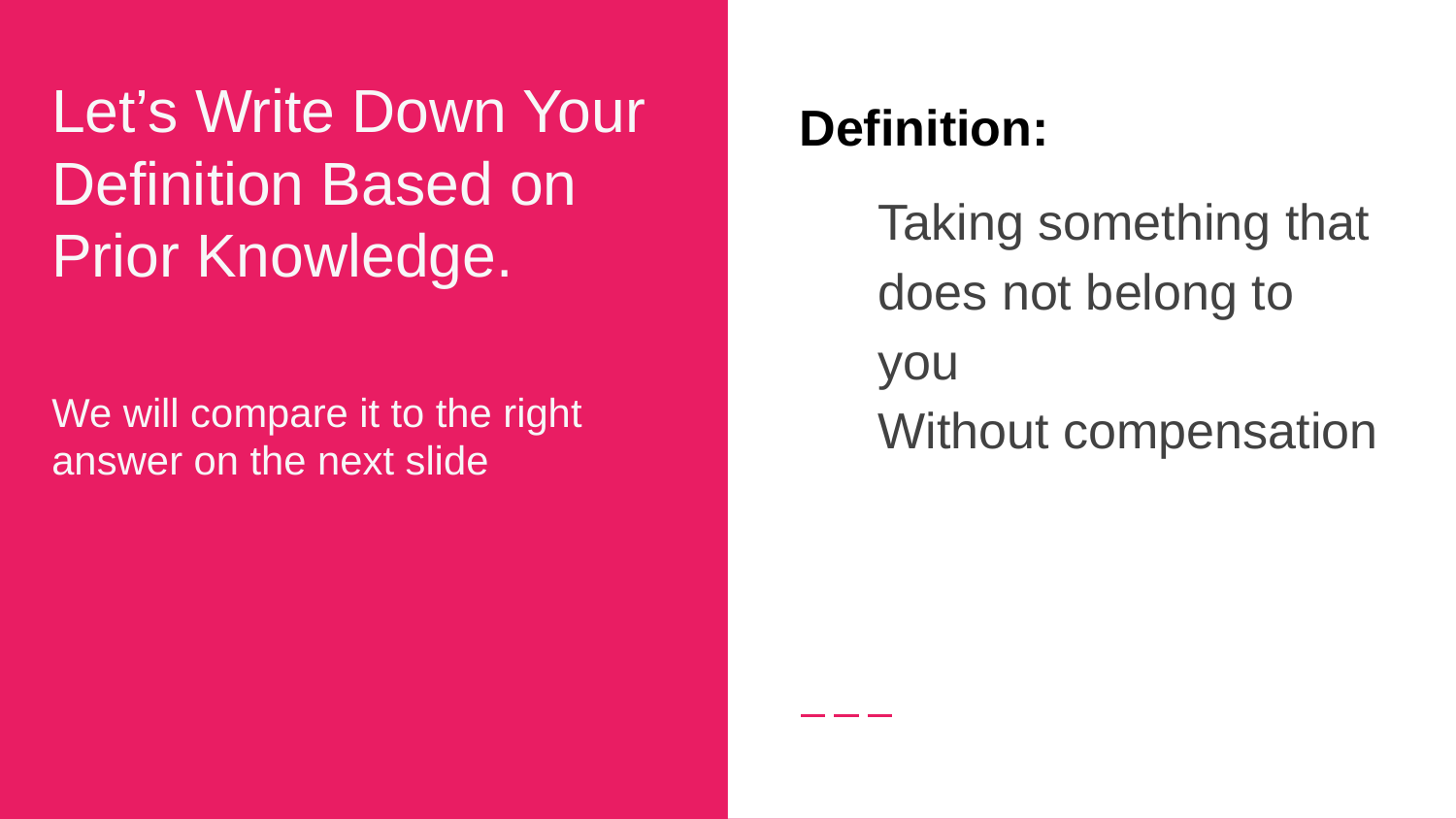

Let’s Write Down Your Definition Based on Prior Knowledge.

We will compare it to the right answer on the next slide
Definition:
Taking something that does not belong to you
Without compensation